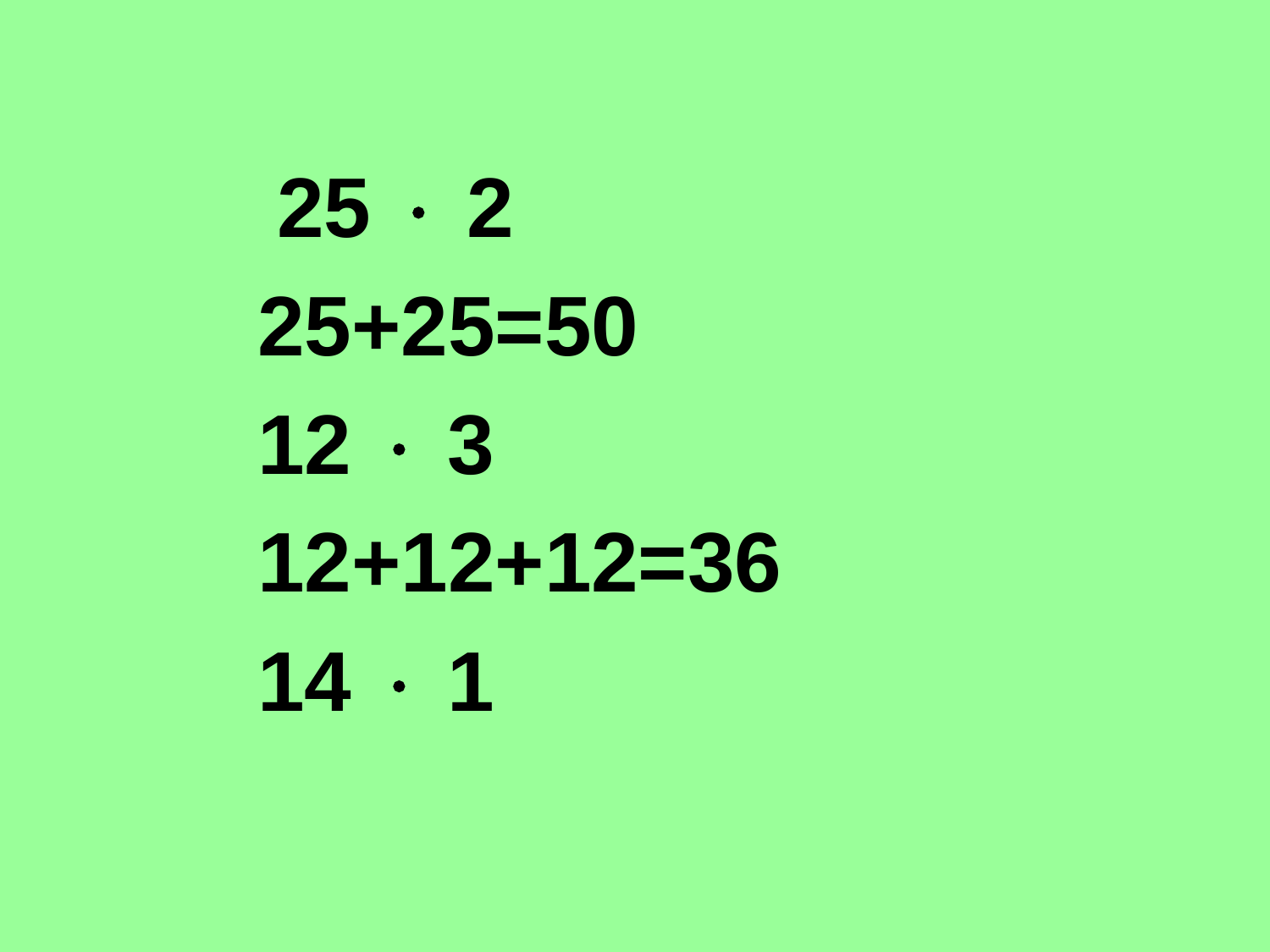

25 ⋅ 2
25+25=50
12 ⋅ 3
12+12+12=36
14 ⋅ 1